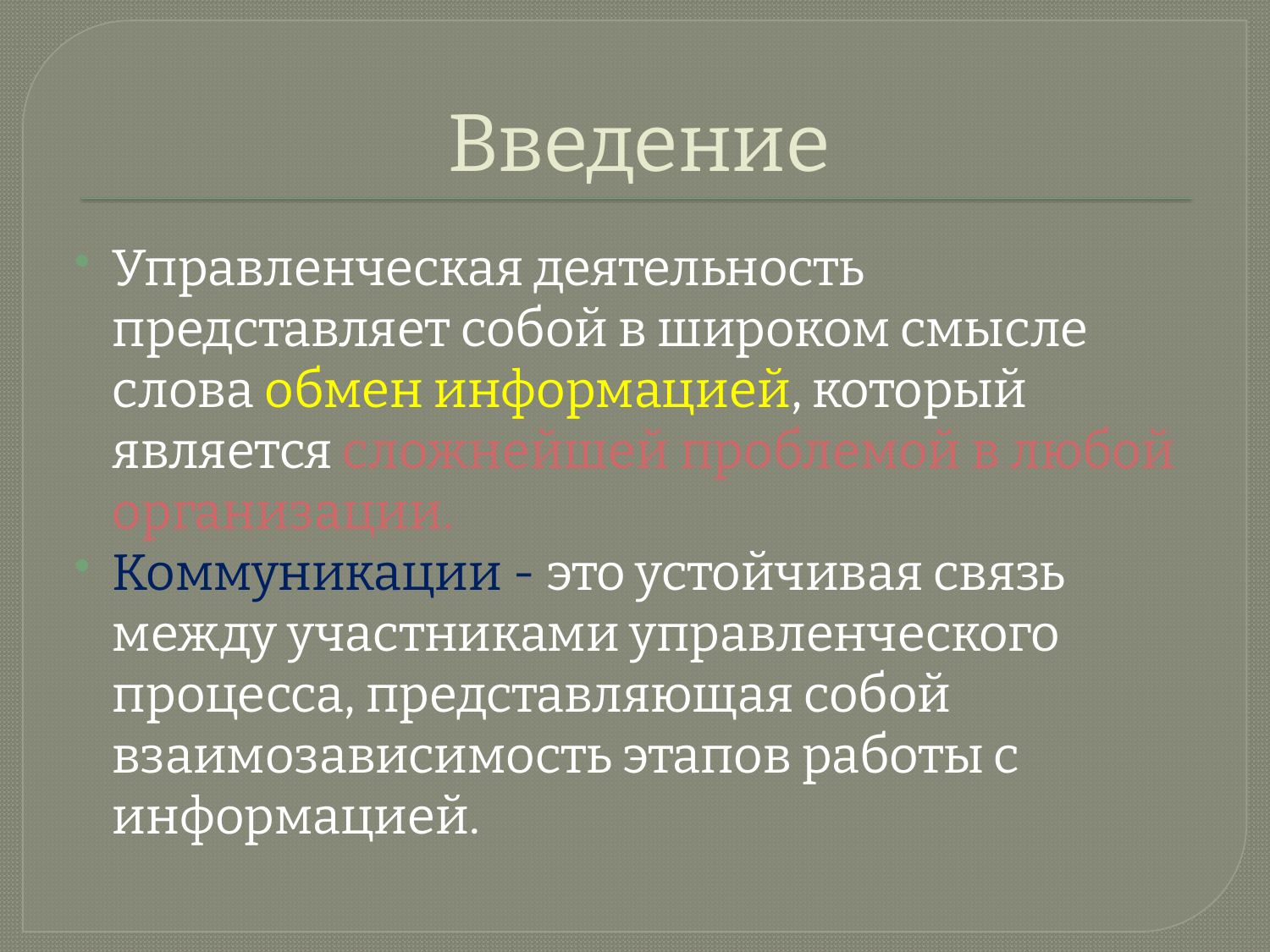

# Введение
Управленческая деятельность представляет собой в широком смысле слова обмен информацией, который является сложнейшей проблемой в любой организации.
Коммуникации - это устойчивая связь между участниками управленческого процесса, представляющая собой взаимозависимость этапов работы с информацией.